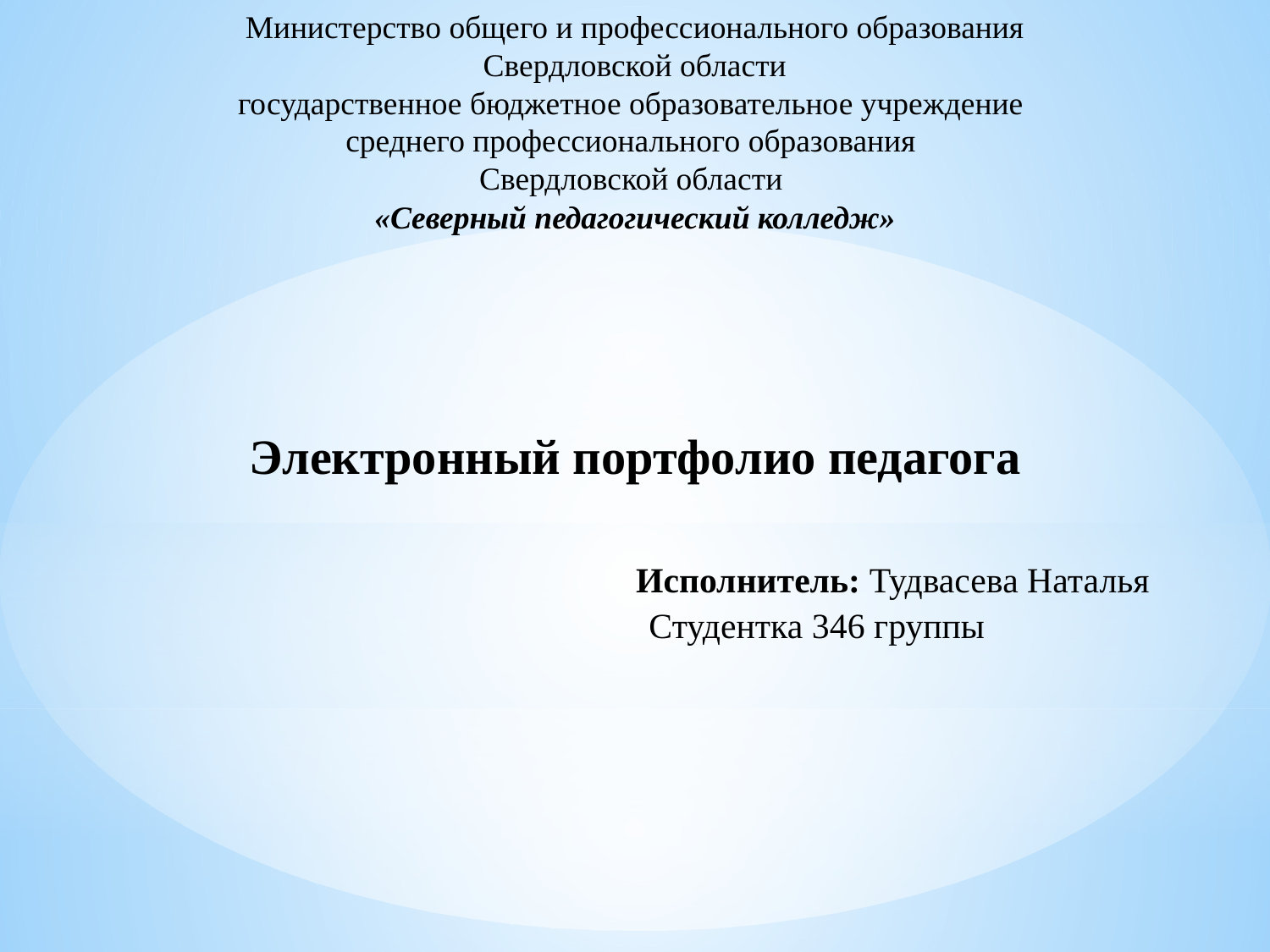

# Министерство общего и профессионального образования Свердловской области государственное бюджетное образовательное учреждение среднего профессионального образования Свердловской области «Северный педагогический колледж» Электронный портфолио педагога Исполнитель: Тудвасева Наталья Студентка 346 группы